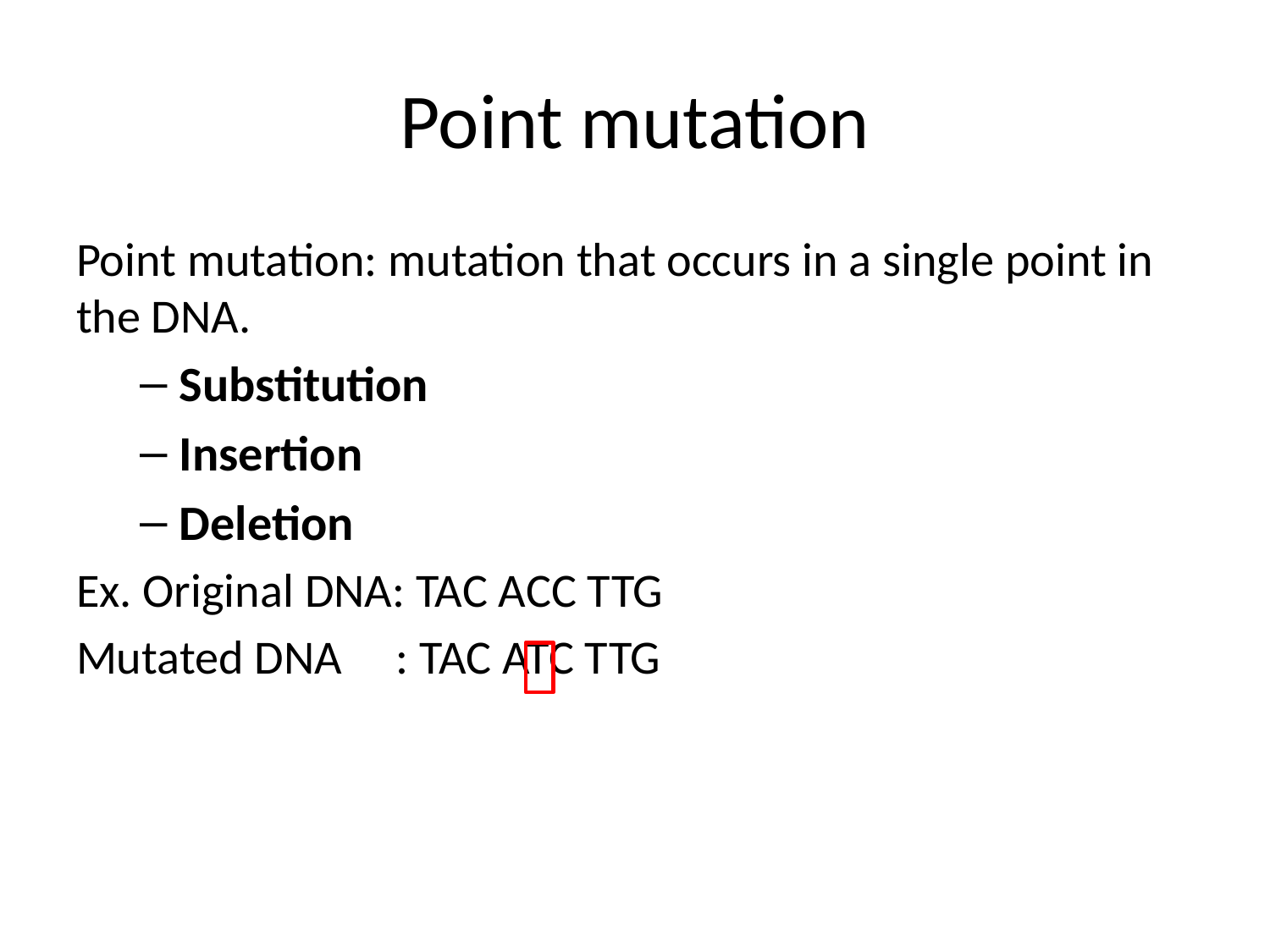

# Point mutation
Point mutation: mutation that occurs in a single point in the DNA.
Substitution
Insertion
Deletion
Ex. Original DNA: TAC ACC TTG
Mutated DNA     : TAC ATC TTG